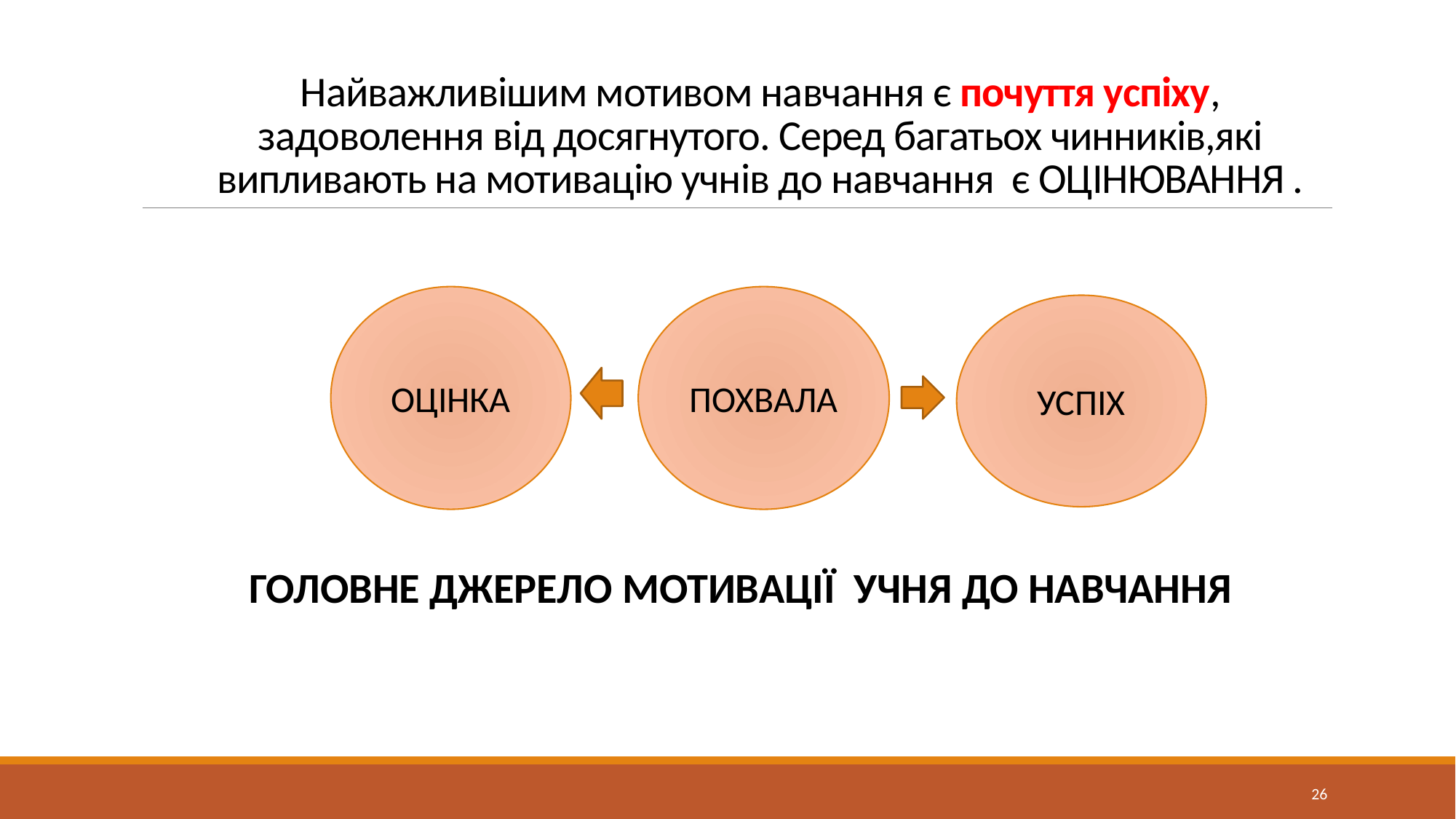

# Найважливішим мотивом навчання є почуття успіху, задоволення від досягнутого. Серед багатьох чинників,які випливають на мотивацію учнів до навчання  є ОЦІНЮВАННЯ .
ОЦІНКА
ПОХВАЛА
УСПІХ

ГОЛОВНЕ ДЖЕРЕЛО МОТИВАЦІЇ  УЧНЯ ДО НАВЧАННЯ
26